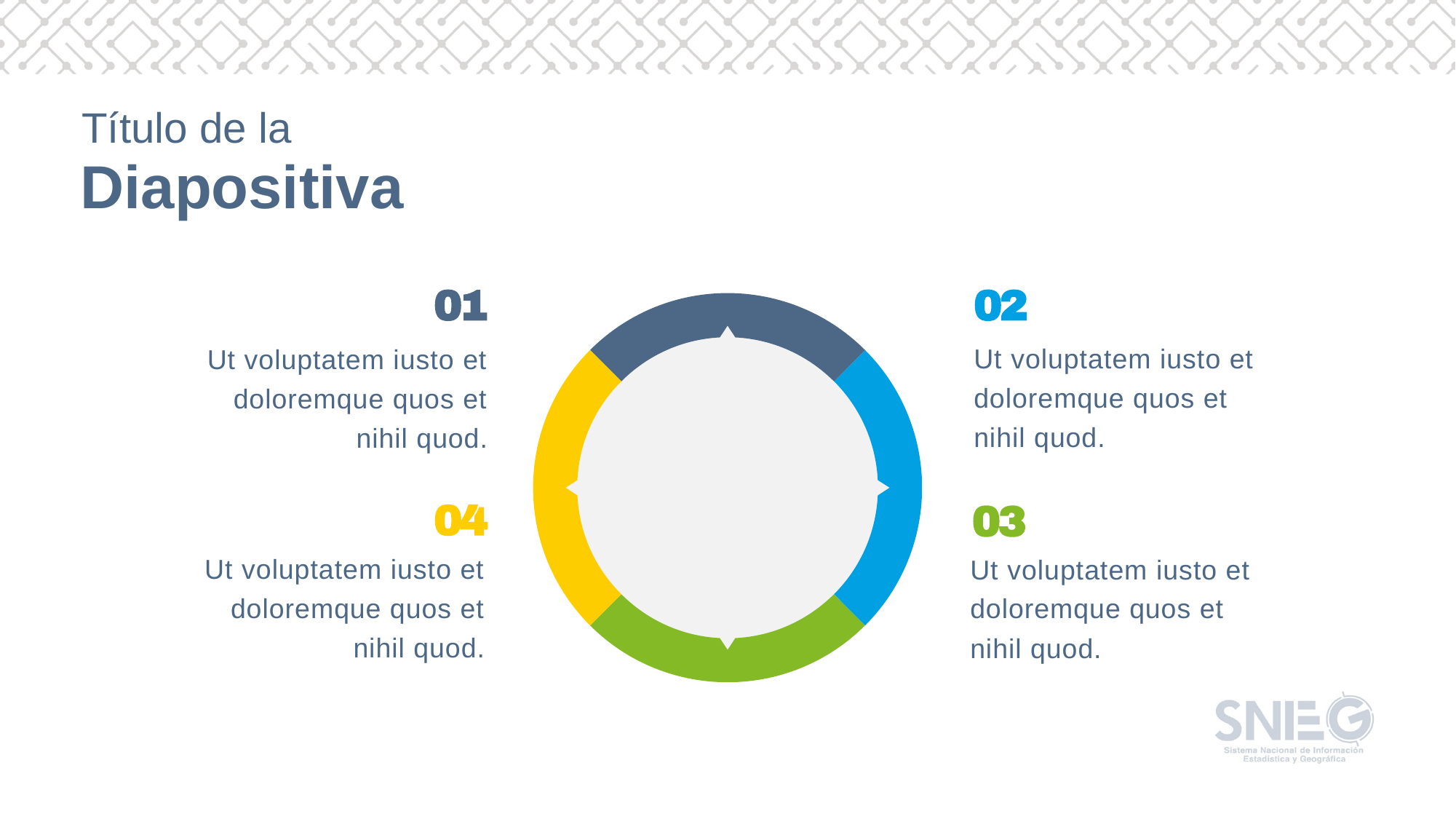

Título de la
Diapositiva
01
Ut voluptatem iusto et doloremque quos et nihil quod.
02
Ut voluptatem iusto et doloremque quos et nihil quod.

04
Ut voluptatem iusto et doloremque quos et nihil quod.
03
Ut voluptatem iusto et doloremque quos et nihil quod.